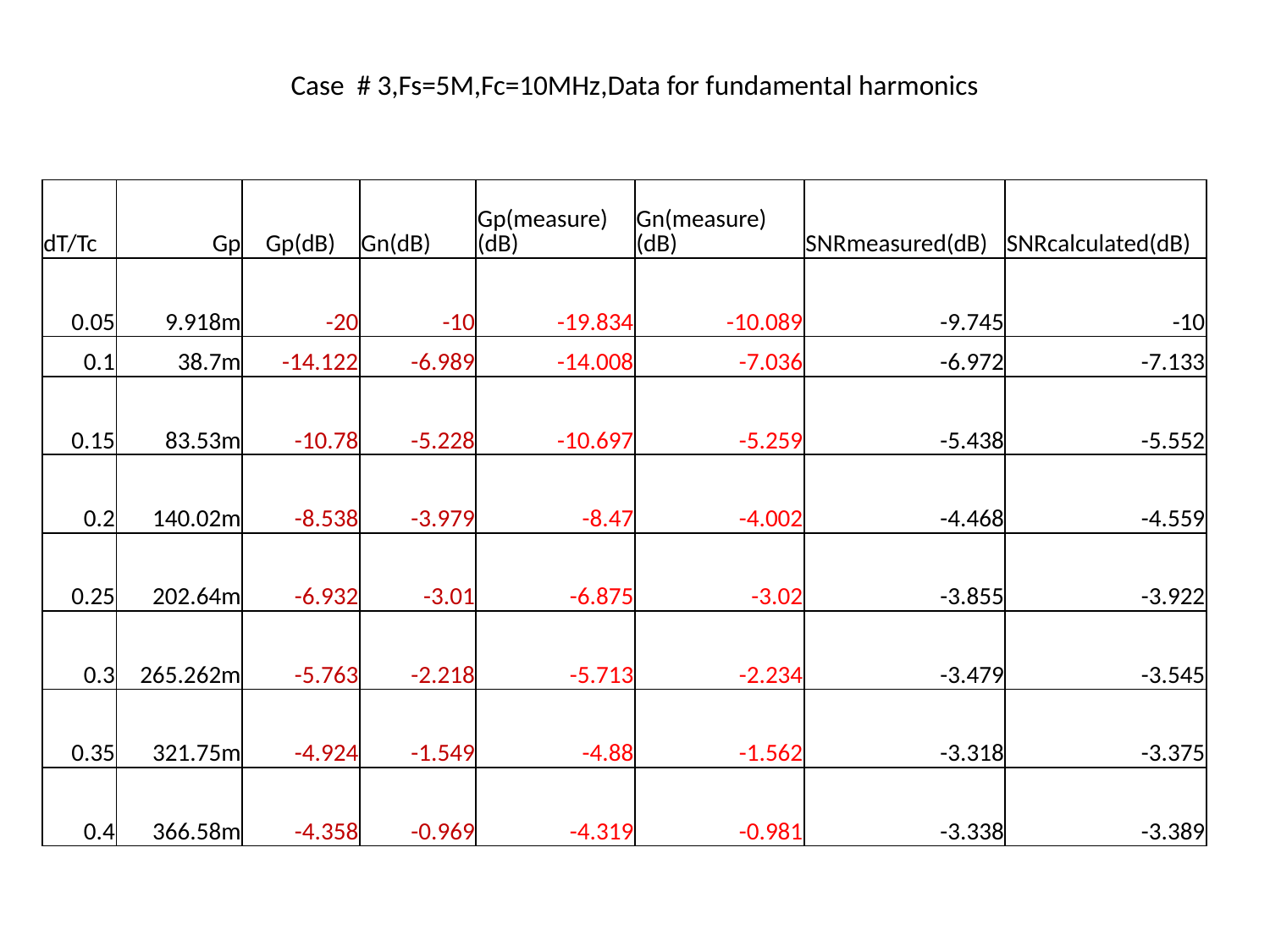

Case  # 3,Fs=5M,Fc=10MHz,Data for fundamental harmonics
| dT/Tc | Gp | Gp(dB) | Gn(dB) | Gp(measure) (dB) | Gn(measure) (dB) | SNRmeasured(dB) | SNRcalculated(dB) |
| --- | --- | --- | --- | --- | --- | --- | --- |
| 0.05 | 9.918m | -20 | -10 | -19.834 | -10.089 | -9.745 | -10 |
| 0.1 | 38.7m | -14.122 | -6.989 | -14.008 | -7.036 | -6.972 | -7.133 |
| 0.15 | 83.53m | -10.78 | -5.228 | -10.697 | -5.259 | -5.438 | -5.552 |
| 0.2 | 140.02m | -8.538 | -3.979 | -8.47 | -4.002 | -4.468 | -4.559 |
| 0.25 | 202.64m | -6.932 | -3.01 | -6.875 | -3.02 | -3.855 | -3.922 |
| 0.3 | 265.262m | -5.763 | -2.218 | -5.713 | -2.234 | -3.479 | -3.545 |
| 0.35 | 321.75m | -4.924 | -1.549 | -4.88 | -1.562 | -3.318 | -3.375 |
| 0.4 | 366.58m | -4.358 | -0.969 | -4.319 | -0.981 | -3.338 | -3.389 |